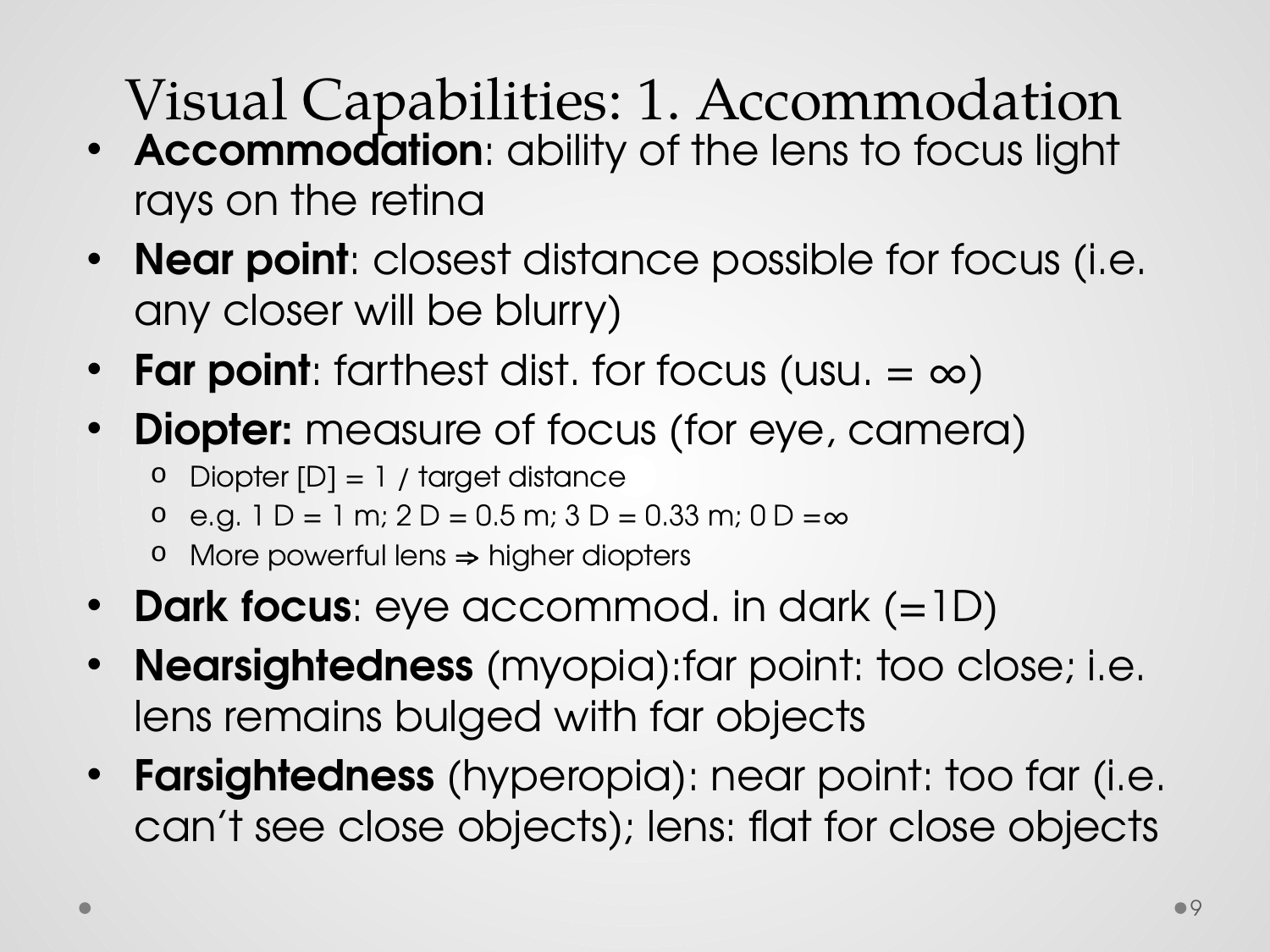

# Visual Capabilities: 1. Accommodation

Accommodation: ability of the lens to focus light rays on the retina
Near point: closest distance possible for focus (i.e. any closer will be blurry)
Far point: farthest dist. for focus (usu. = ∞)
Diopter: measure of focus (for eye, camera)
Diopter [D] = 1 / target distance
e.g. 1 D = 1 m; 2 D = 0.5 m; 3 D = 0.33 m; 0 D =∞
More powerful lens ⇒ higher diopters
Dark focus: eye accommod. in dark (=1D)
Nearsightedness (myopia):far point: too close; i.e. lens remains bulged with far objects
Farsightedness (hyperopia): near point: too far (i.e. can’t see close objects); lens: flat for close objects
9